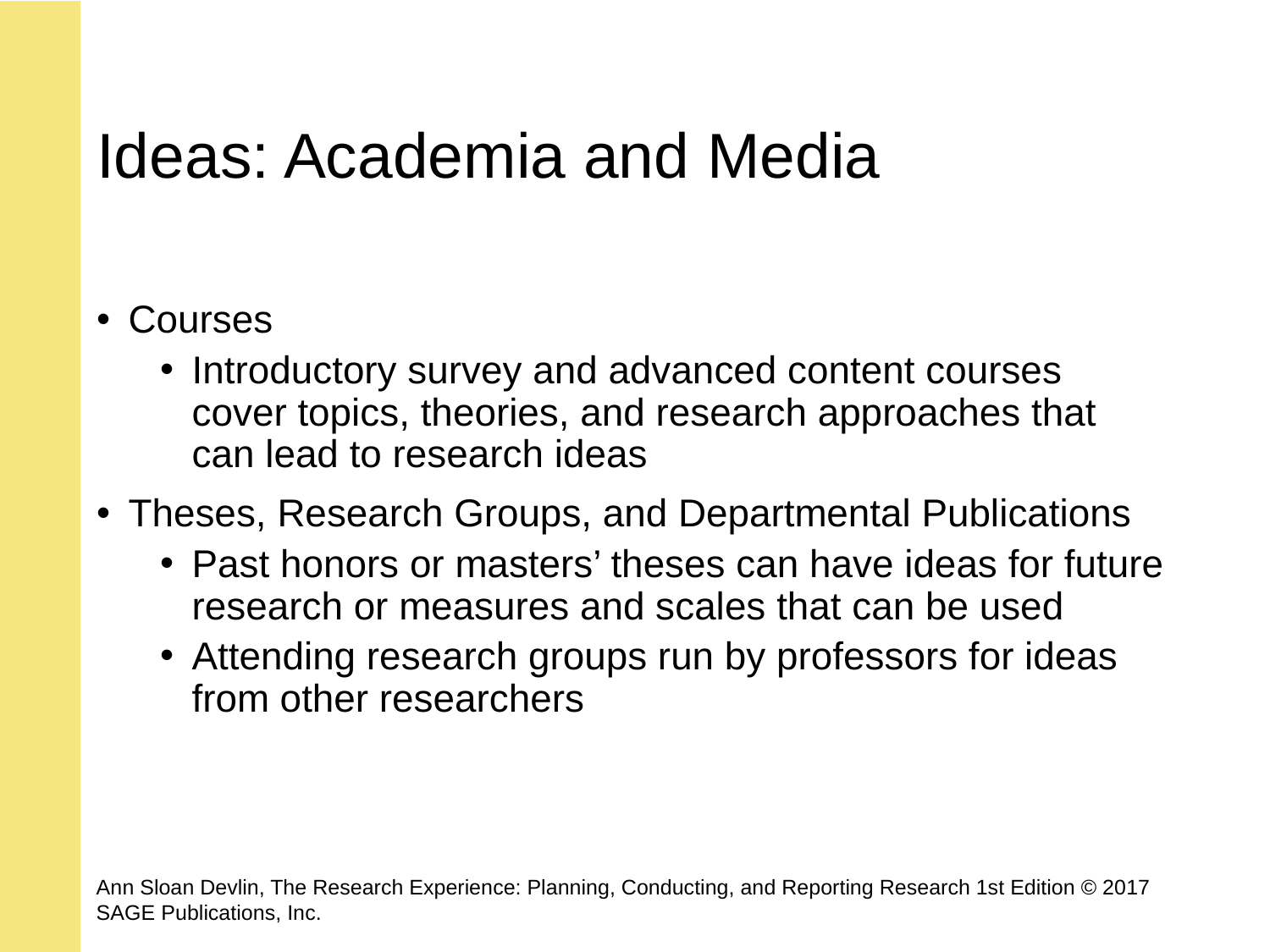

# Ideas: Academia and Media
Courses
Introductory survey and advanced content courses cover topics, theories, and research approaches that can lead to research ideas
Theses, Research Groups, and Departmental Publications
Past honors or masters’ theses can have ideas for future research or measures and scales that can be used
Attending research groups run by professors for ideas from other researchers